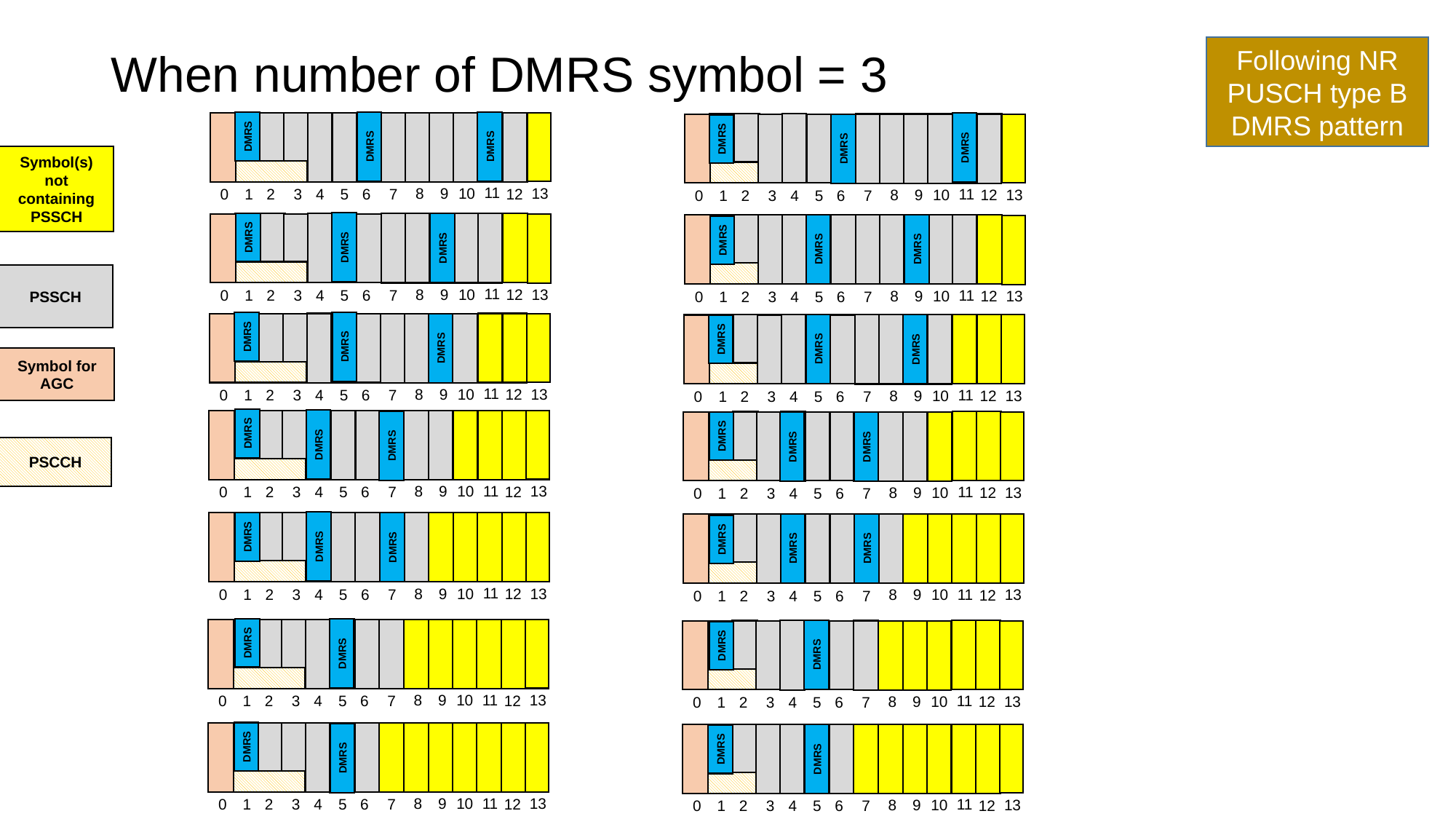

Following NR PUSCH type B DMRS pattern
# When number of DMRS symbol = 3
DMRS
DMRS

DMRS
DMRS

DMRS

DMRS

Symbol(s) not containing PSSCH

11
9
13
10
8
12
7
3
5
1
6
2
4
0
11
9
13
10
8
12
7
3
5
1
6
2
4
0
DMRS
DMRS
DMRS

DMRS

DMRS
DMRS

PSSCH
11
9
13
10
8
12
7
3
5
1
6
2
4
0
11
9
13
10
8
12
7
3
5
1
6
2
4
0
DMRS
DMRS
DMRS

DMRS

DMRS

DMRS

Symbol for AGC

11
9
13
10
8
12
7
3
5
1
6
2
4
0
11
9
13
10
8
12
7
3
5
1
6
2
4
0
DMRS
DMRS

DMRS

DMRS

DMRS

DMRS
PSCCH

11
9
13
10
8
12
7
3
5
1
6
2
4
0
11
9
13
10
8
12
7
3
5
1
6
2
4
0
DMRS
DMRS

DMRS

DMRS

DMRS

DMRS

11
9
13
10
8
12
7
3
5
1
6
2
4
0
11
9
13
10
8
12
7
3
5
1
6
2
4
0
DMRS
DMRS

DMRS

DMRS

11
9
13
10
8
12
7
3
5
1
6
2
4
0
11
9
13
10
8
12
7
3
5
1
6
2
4
0
DMRS
DMRS

DMRS

DMRS

11
9
13
10
8
12
7
3
5
1
6
2
4
0
11
9
13
10
8
12
7
3
5
1
6
2
4
0